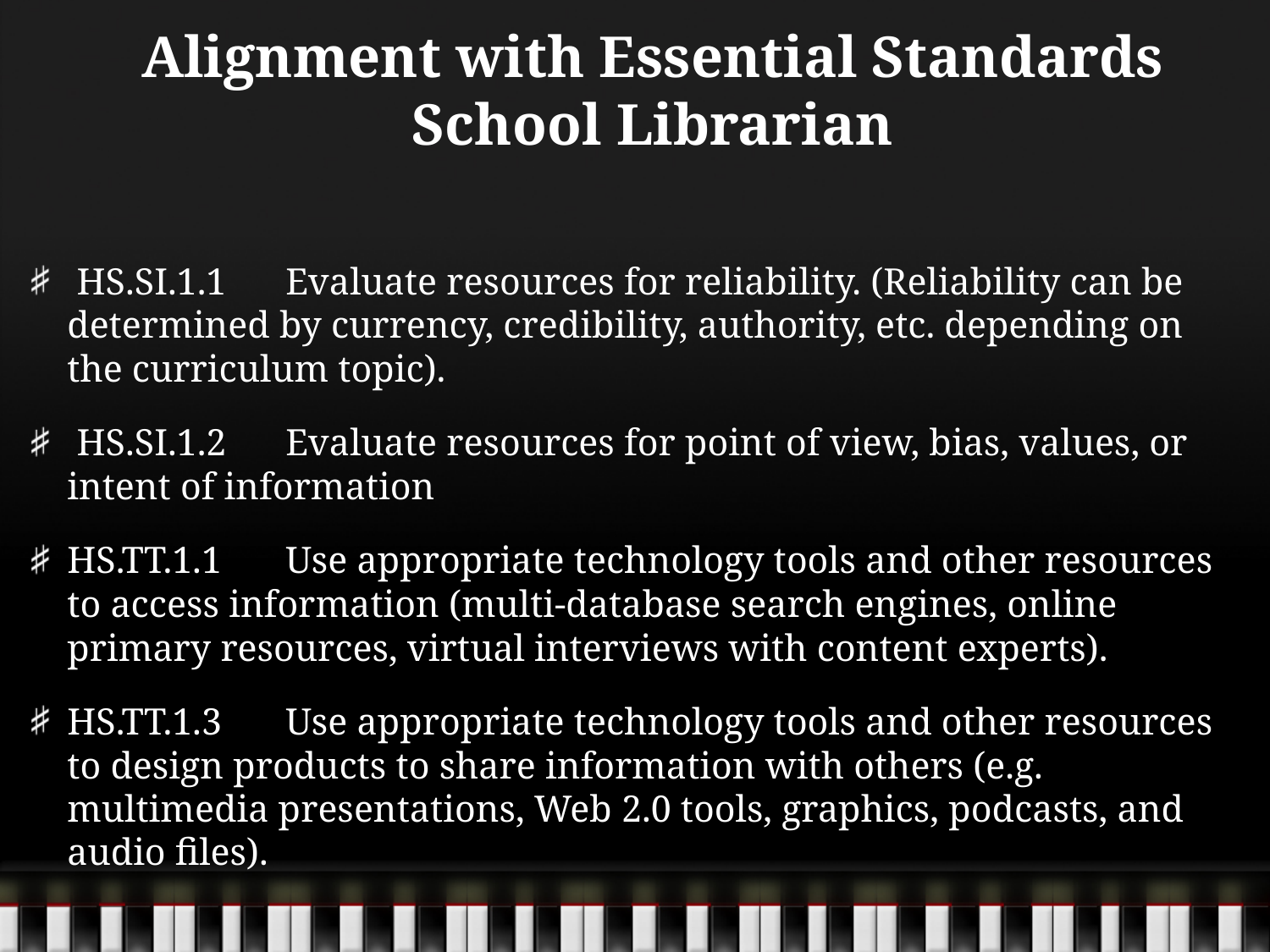

# Alignment with Essential Standards School Librarian

 HS.SI.1.1	Evaluate resources for reliability. (Reliability can be determined by currency, credibility, authority, etc. depending on the curriculum topic).
 HS.SI.1.2	Evaluate resources for point of view, bias, values, or intent of information
HS.TT.1.1	Use appropriate technology tools and other resources to access information (multi-database search engines, online primary resources, virtual interviews with content experts).
HS.TT.1.3	Use appropriate technology tools and other resources to design products to share information with others (e.g. multimedia presentations, Web 2.0 tools, graphics, podcasts, and audio files).